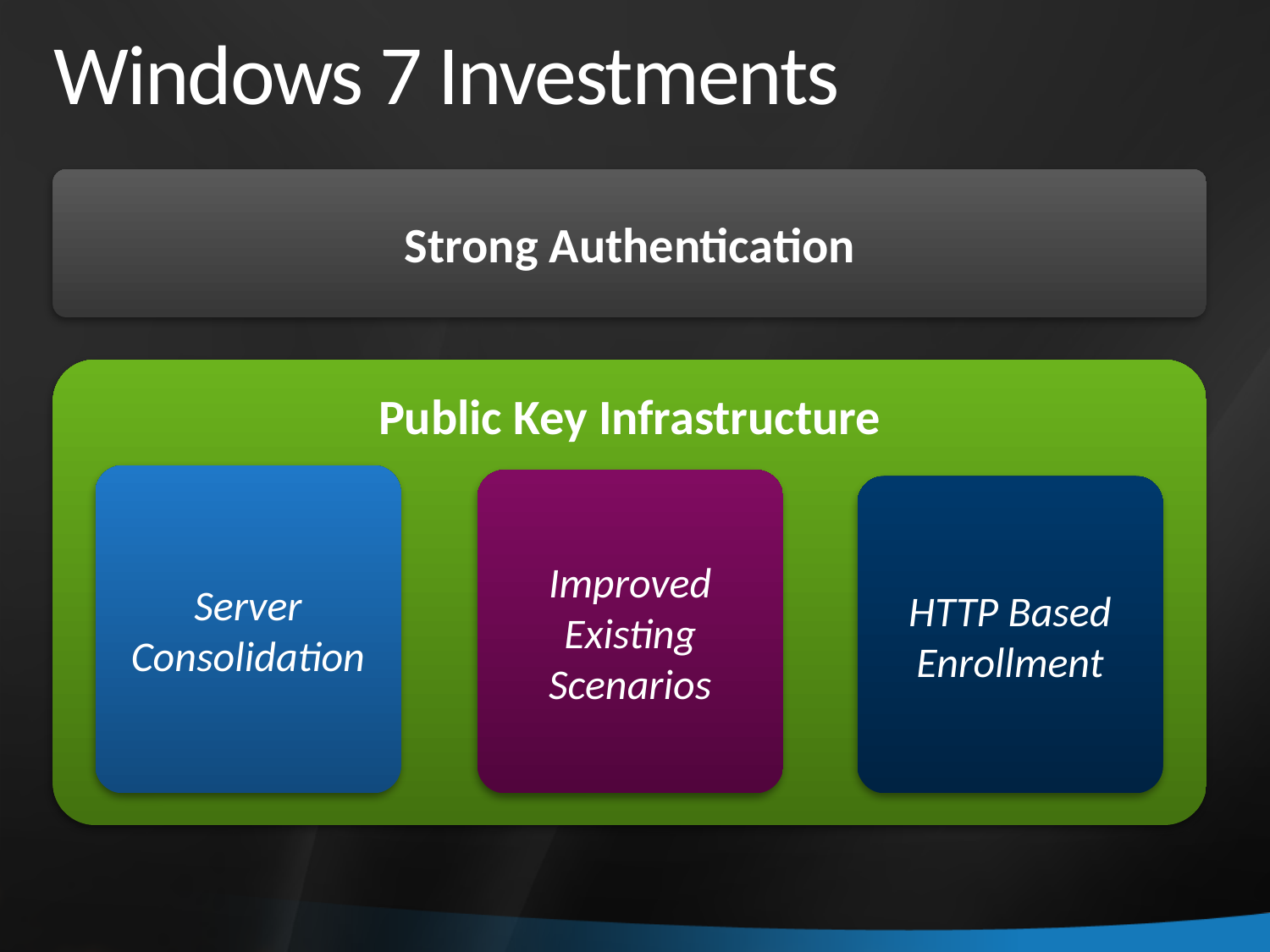

# Windows 7 Investments
Strong Authentication
Public Key Infrastructure

Server Consolidation
Improved Existing
Scenarios
HTTP Based Enrollment